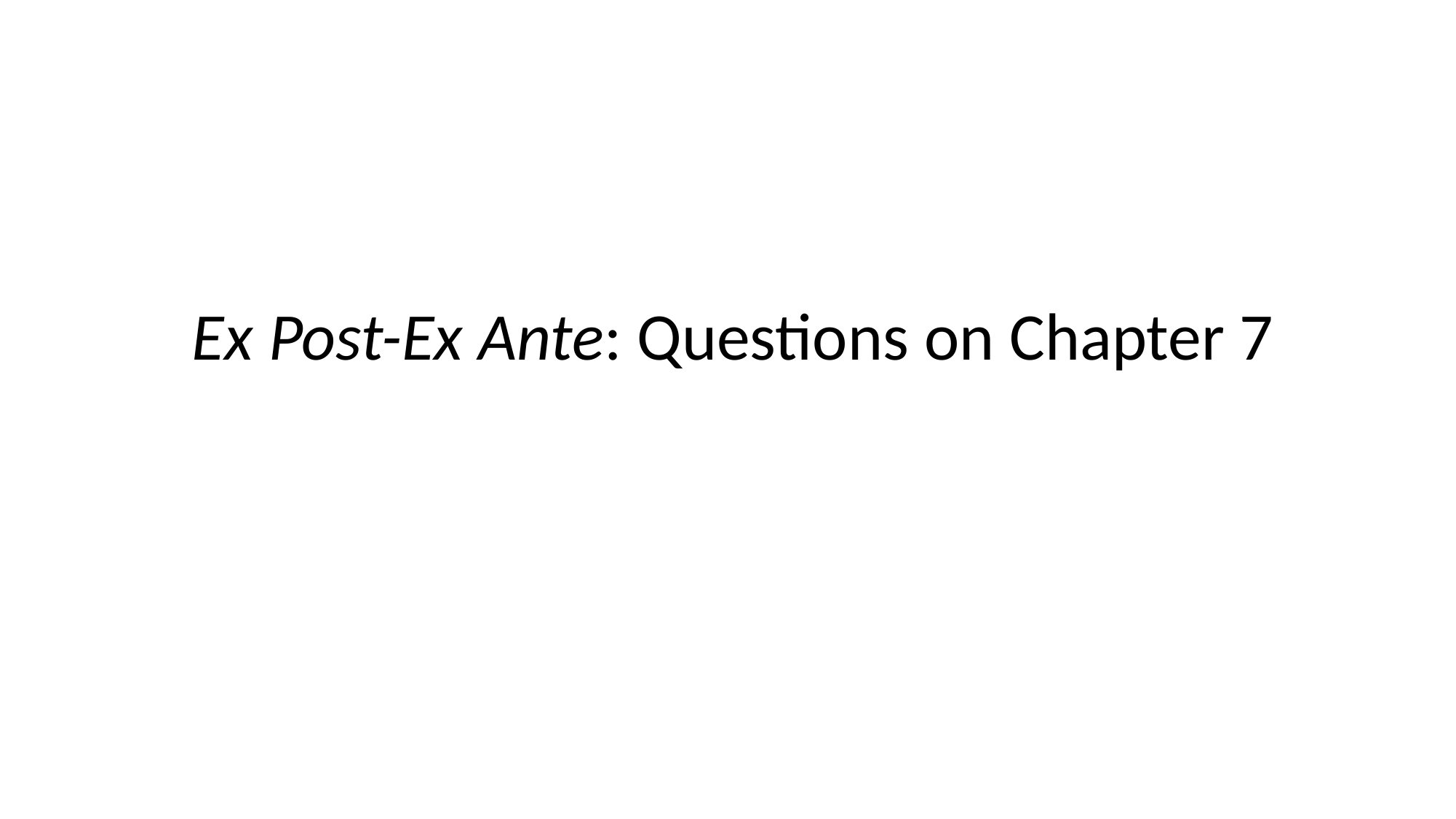

# Ex Post-Ex Ante: Questions on Chapter 7